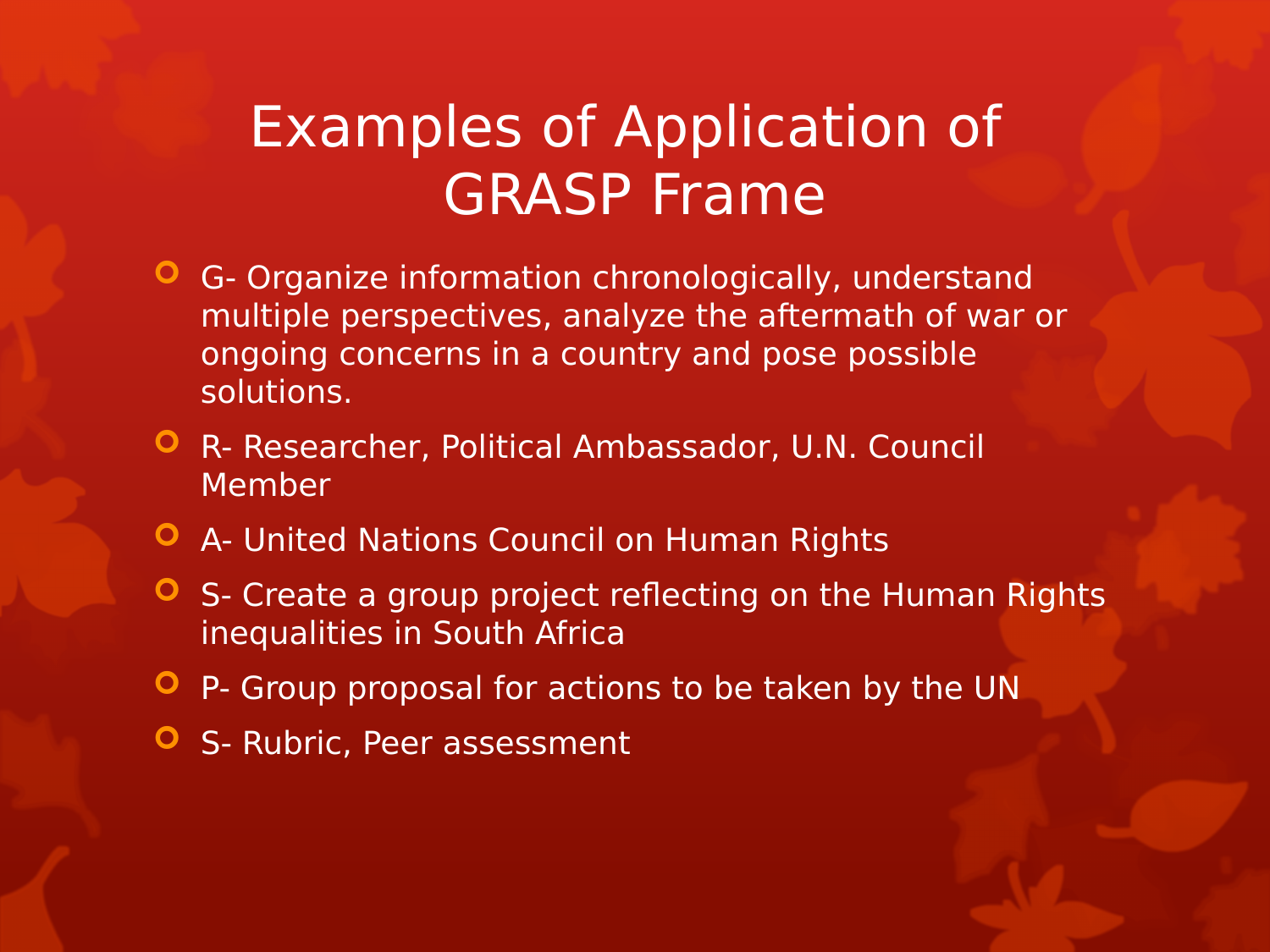

# Examples of Application of GRASP Frame
G- Organize information chronologically, understand multiple perspectives, analyze the aftermath of war or ongoing concerns in a country and pose possible solutions.
R- Researcher, Political Ambassador, U.N. Council Member
A- United Nations Council on Human Rights
S- Create a group project reflecting on the Human Rights inequalities in South Africa
P- Group proposal for actions to be taken by the UN
S- Rubric, Peer assessment